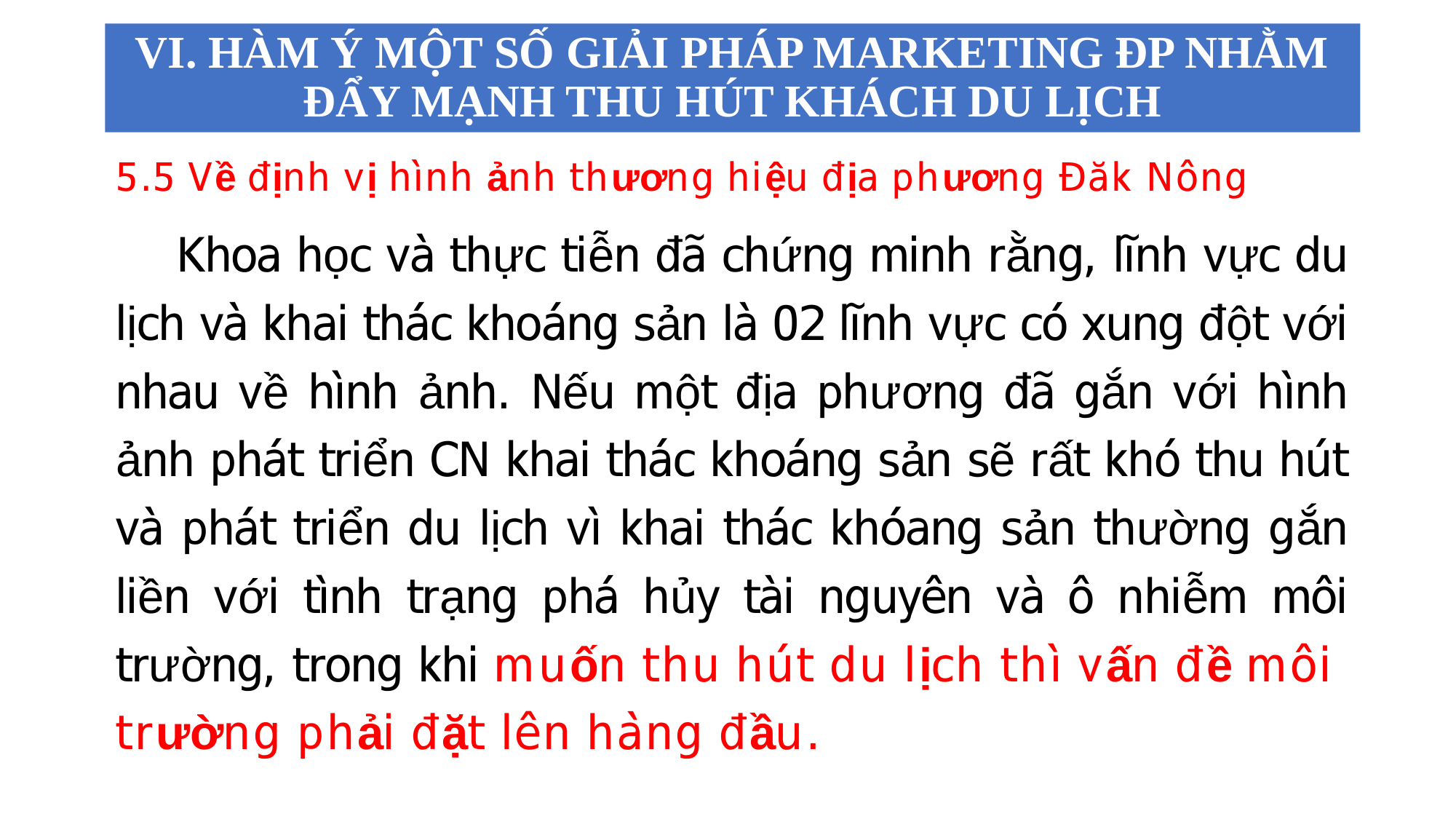

# VI. HÀM Ý MỘT SỐ GIẢI PHÁP MARKETING ĐP NHẰM ĐẨY MẠNH THU HÚT KHÁCH DU LỊCH
5.5 Về định vị hình ảnh thương hiệu địa phương Đăk Nông
    Khoa học và thực tiễn đã chứng minh rằng, lĩnh vực du lịch và khai thác khoáng sản là 02 lĩnh vực có xung đột với nhau về hình ảnh. Nếu một địa phương đã gắn với hình ảnh phát triển CN khai thác khoáng sản sẽ rất khó thu hút và phát triển du lịch vì khai thác khóang sản thường gắn liền với tình trạng phá hủy tài nguyên và ô nhiễm môi trường, trong khi muốn thu hút du lịch thì vấn đề môi  trường phải đặt lên hàng đầu.